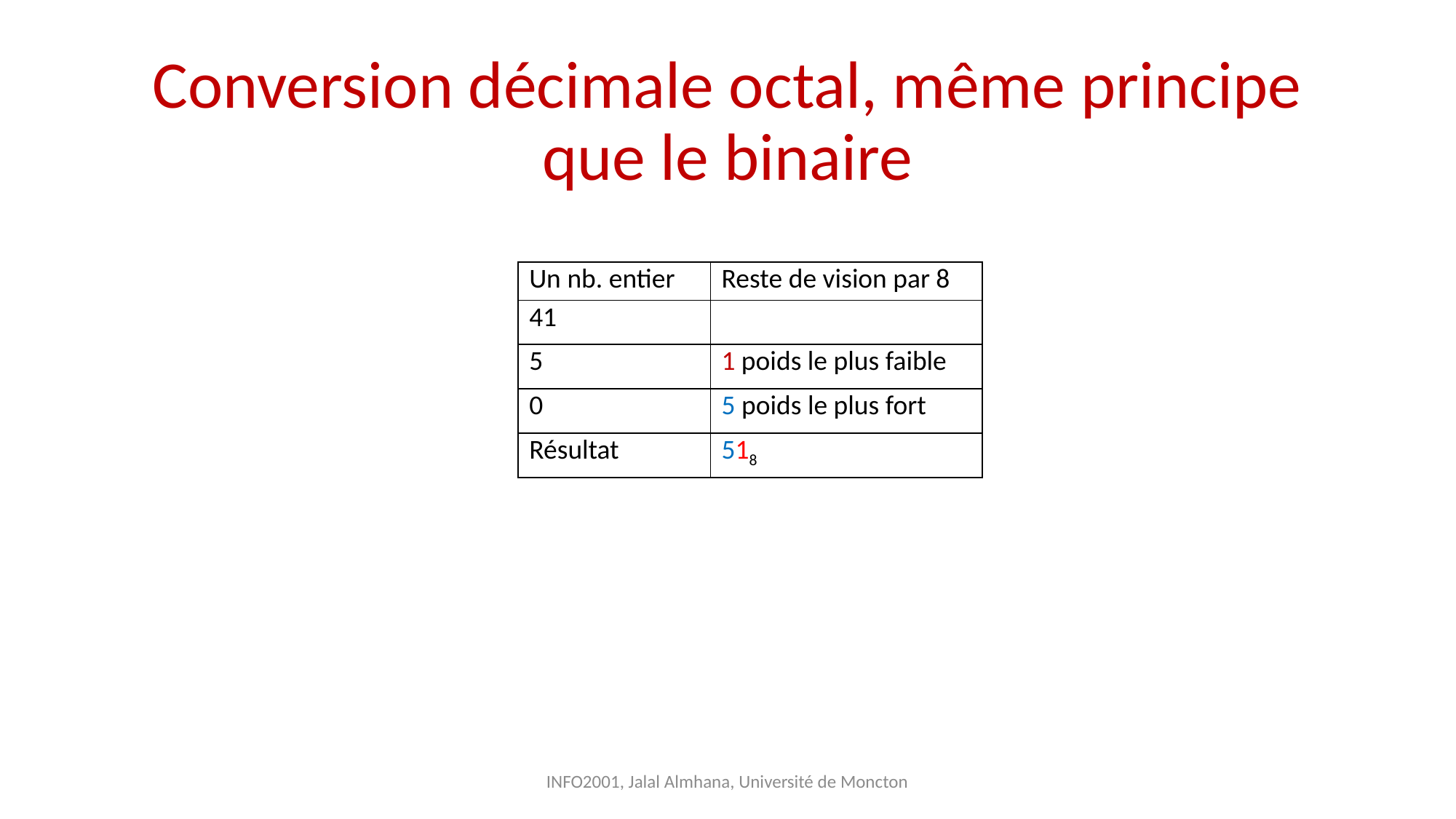

# Conversion décimale octal, même principe que le binaire
| Un nb. entier | Reste de vision par 8 |
| --- | --- |
| 41 |  |
| 5 | 1 poids le plus faible |
| 0 | 5 poids le plus fort |
| Résultat | 518 |
INFO2001, Jalal Almhana, Université de Moncton